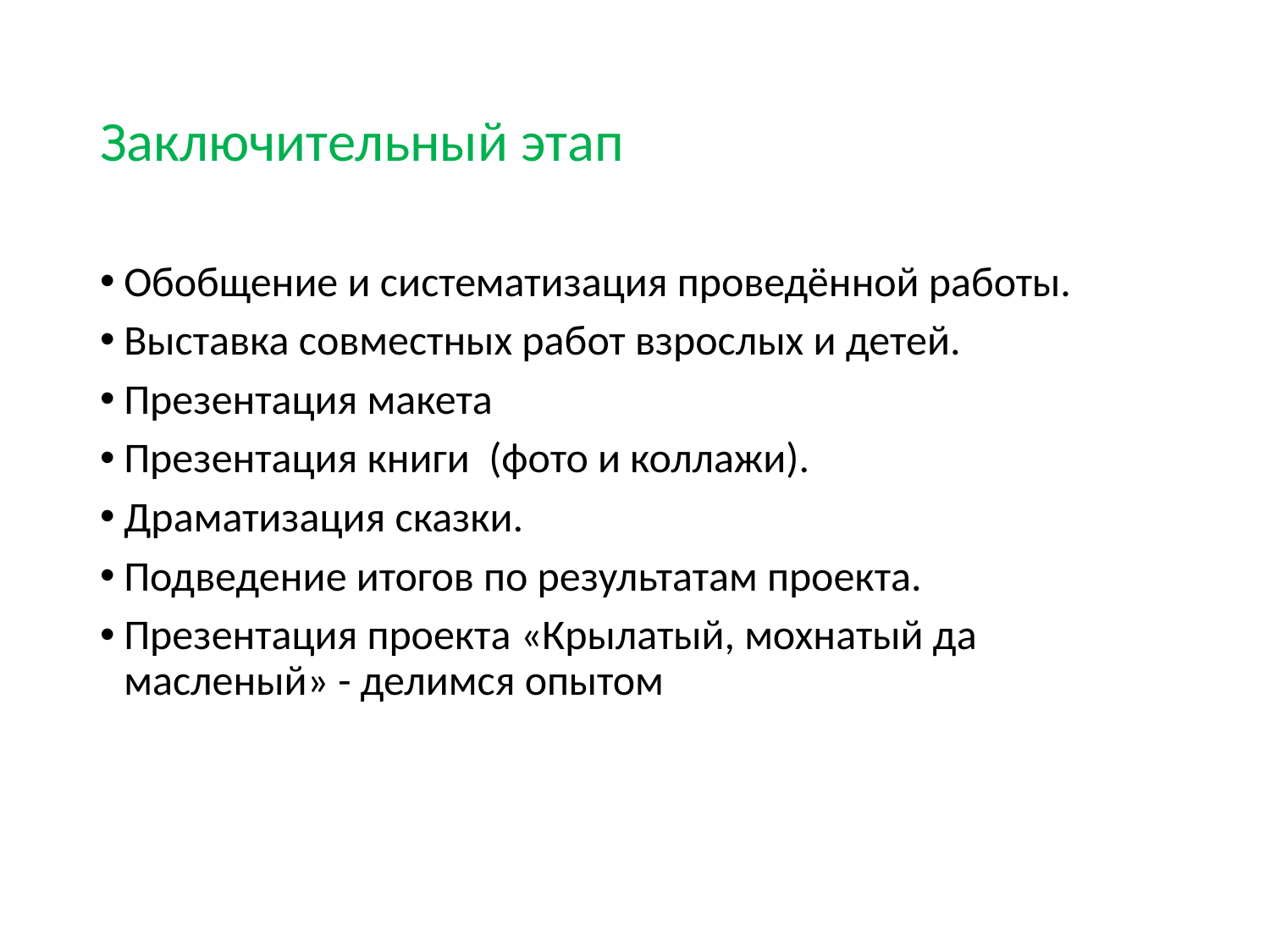

# Заключительный этап
Обобщение и систематизация проведённой работы.
Выставка совместных работ взрослых и детей.
Презентация макета
Презентация книги  (фото и коллажи).
Драматизация сказки.
Подведение итогов по результатам проекта.
Презентация проекта «Крылатый, мохнатый да масленый» - делимся опытом